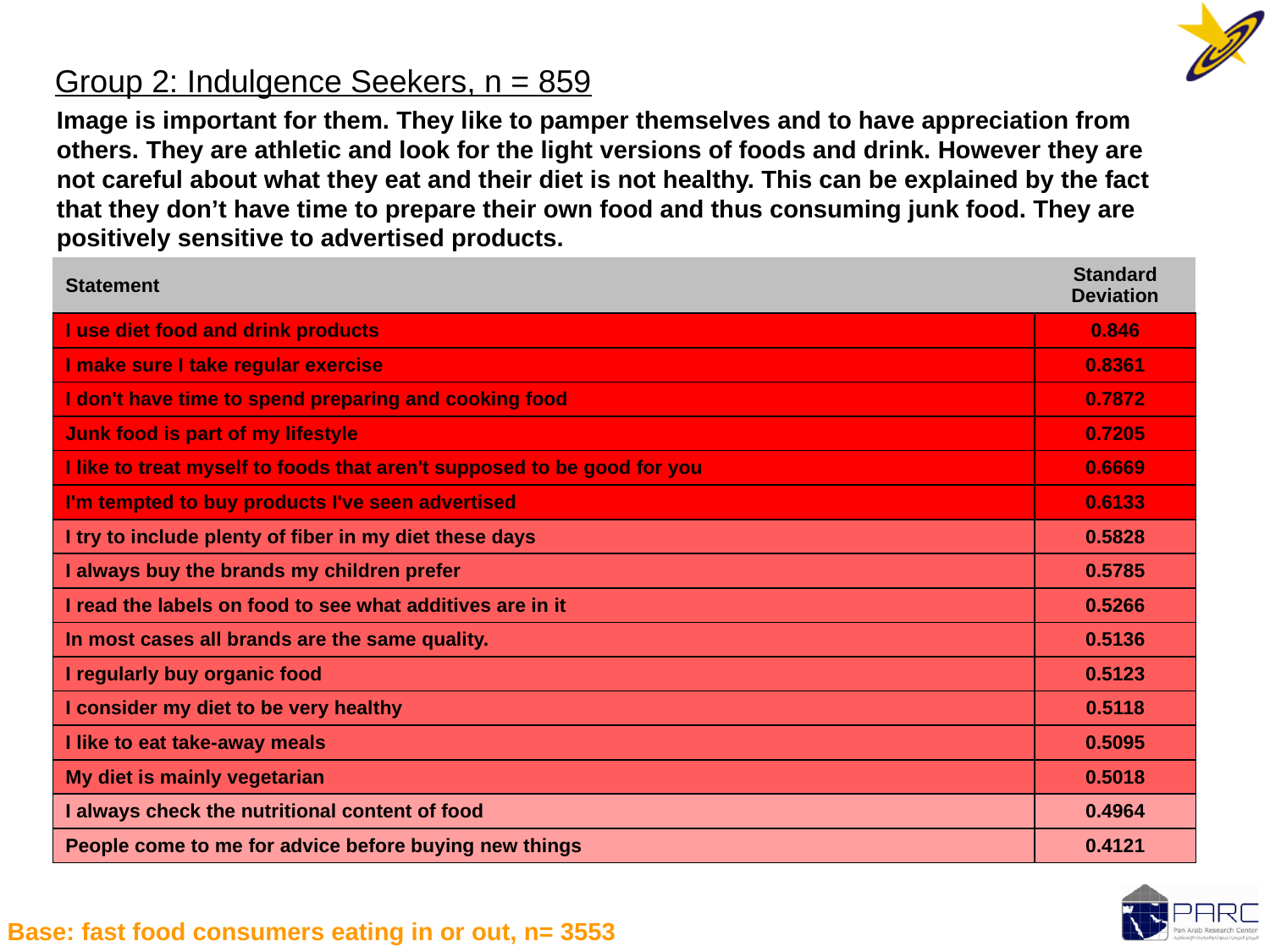

Group 2: Indulgence Seekers, n = 859
Image is important for them. They like to pamper themselves and to have appreciation from others. They are athletic and look for the light versions of foods and drink. However they are not careful about what they eat and their diet is not healthy. This can be explained by the fact that they don’t have time to prepare their own food and thus consuming junk food. They are positively sensitive to advertised products.
| Statement | Standard Deviation |
| --- | --- |
| I use diet food and drink products | 0.846 |
| I make sure I take regular exercise | 0.8361 |
| I don't have time to spend preparing and cooking food | 0.7872 |
| Junk food is part of my lifestyle | 0.7205 |
| I like to treat myself to foods that aren't supposed to be good for you | 0.6669 |
| I'm tempted to buy products I've seen advertised | 0.6133 |
| I try to include plenty of fiber in my diet these days | 0.5828 |
| I always buy the brands my children prefer | 0.5785 |
| I read the labels on food to see what additives are in it | 0.5266 |
| In most cases all brands are the same quality. | 0.5136 |
| I regularly buy organic food | 0.5123 |
| I consider my diet to be very healthy | 0.5118 |
| I like to eat take-away meals | 0.5095 |
| My diet is mainly vegetarian | 0.5018 |
| I always check the nutritional content of food | 0.4964 |
| People come to me for advice before buying new things | 0.4121 |
Base: fast food consumers eating in or out, n= 3553